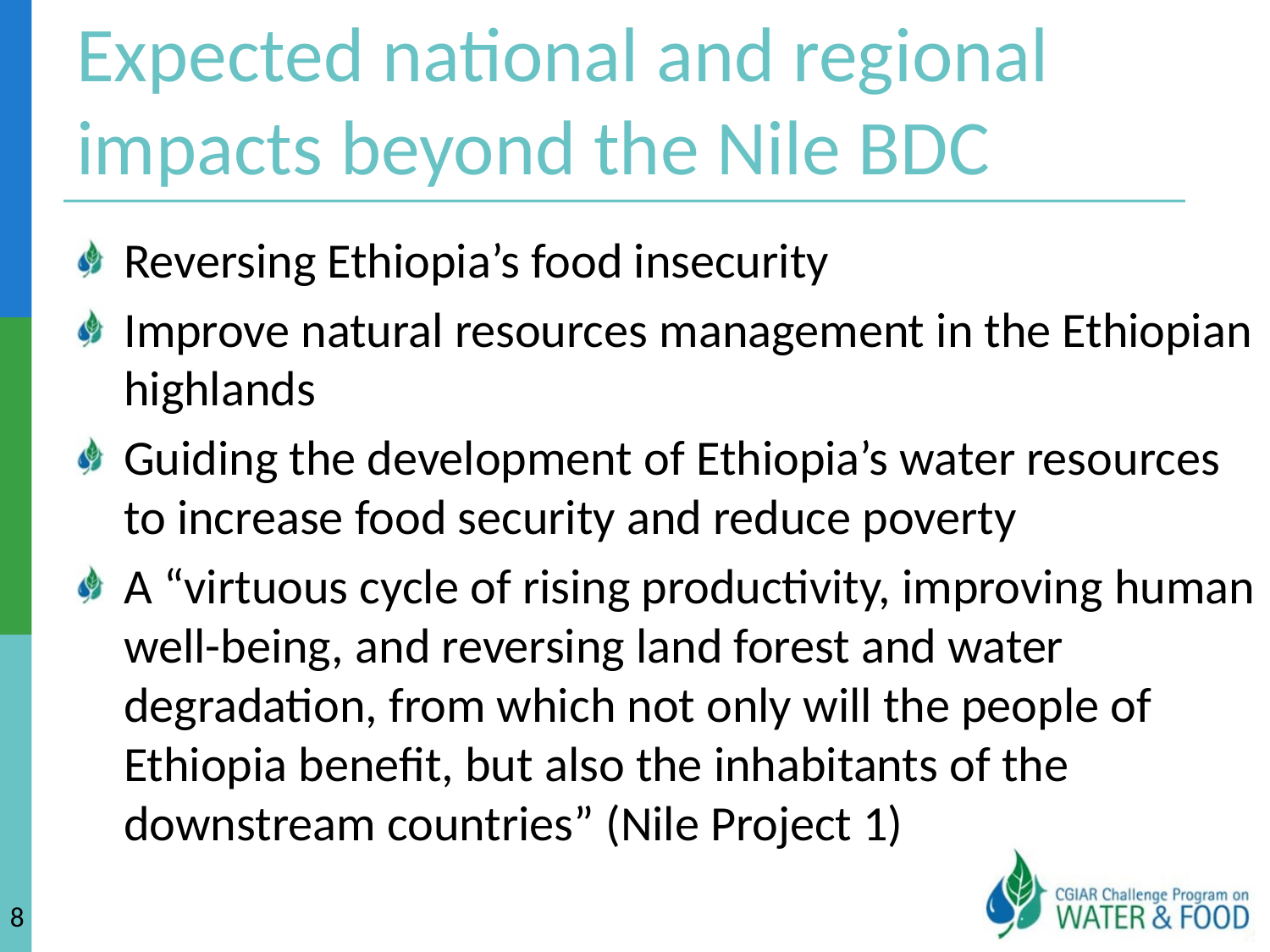

# Expected national and regional impacts beyond the Nile BDC
Reversing Ethiopia’s food insecurity
Improve natural resources management in the Ethiopian highlands
Guiding the development of Ethiopia’s water resources to increase food security and reduce poverty
A “virtuous cycle of rising productivity, improving human well-being, and reversing land forest and water degradation, from which not only will the people of Ethiopia benefit, but also the inhabitants of the downstream countries” (Nile Project 1)

8